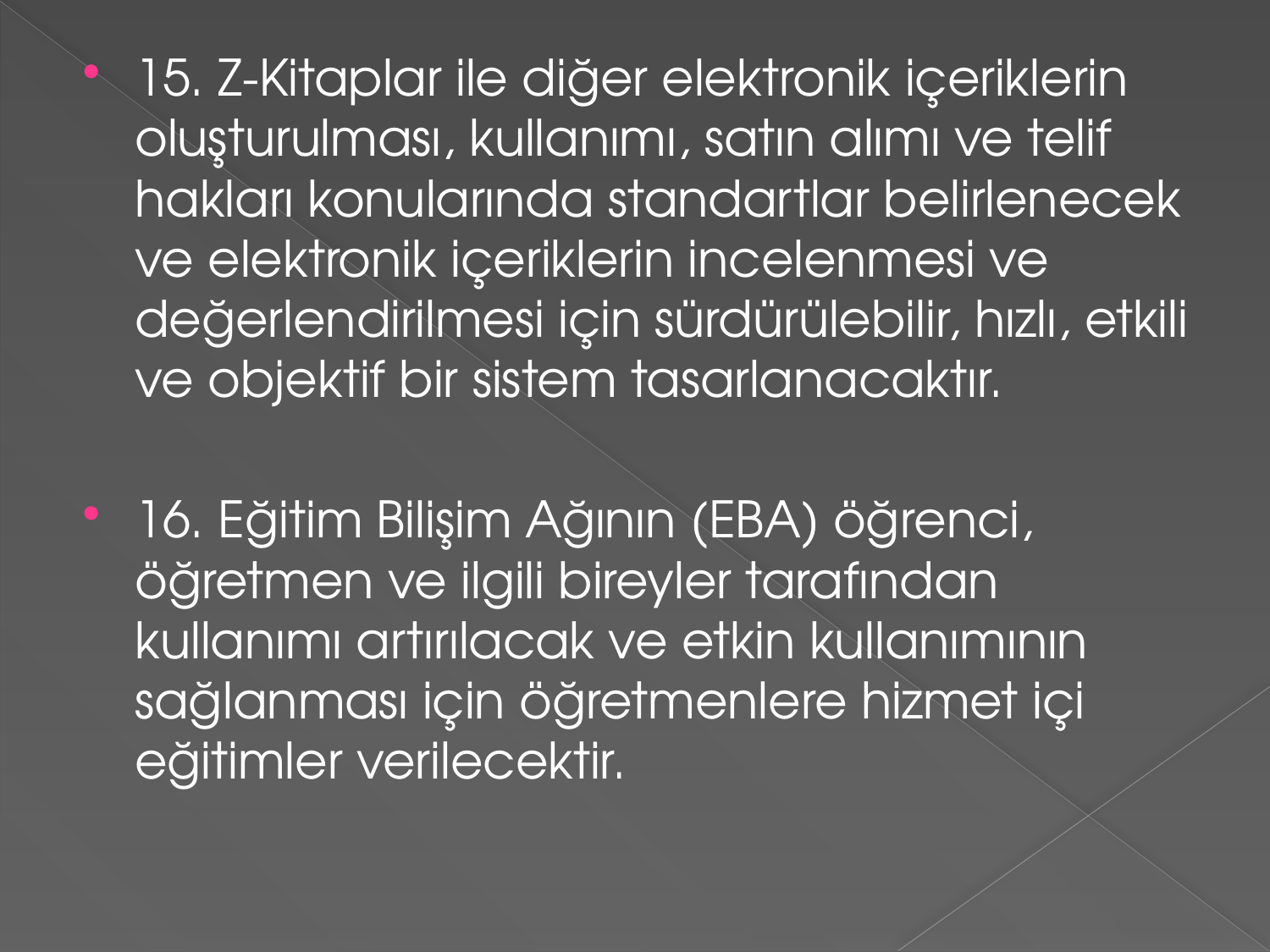

15. Z-Kitaplar ile diğer elektronik içeriklerin oluşturulması, kullanımı, satın alımı ve telif hakları konularında standartlar belirlenecek ve elektronik içeriklerin incelenmesi ve değerlendirilmesi için sürdürülebilir, hızlı, etkili ve objektif bir sistem tasarlanacaktır.

16. Eğitim Bilişim Ağının (EBA) öğrenci, öğretmen ve ilgili bireyler tarafından kullanımı artırılacak ve etkin kullanımının sağlanması için öğretmenlere hizmet içi eğitimler verilecektir.